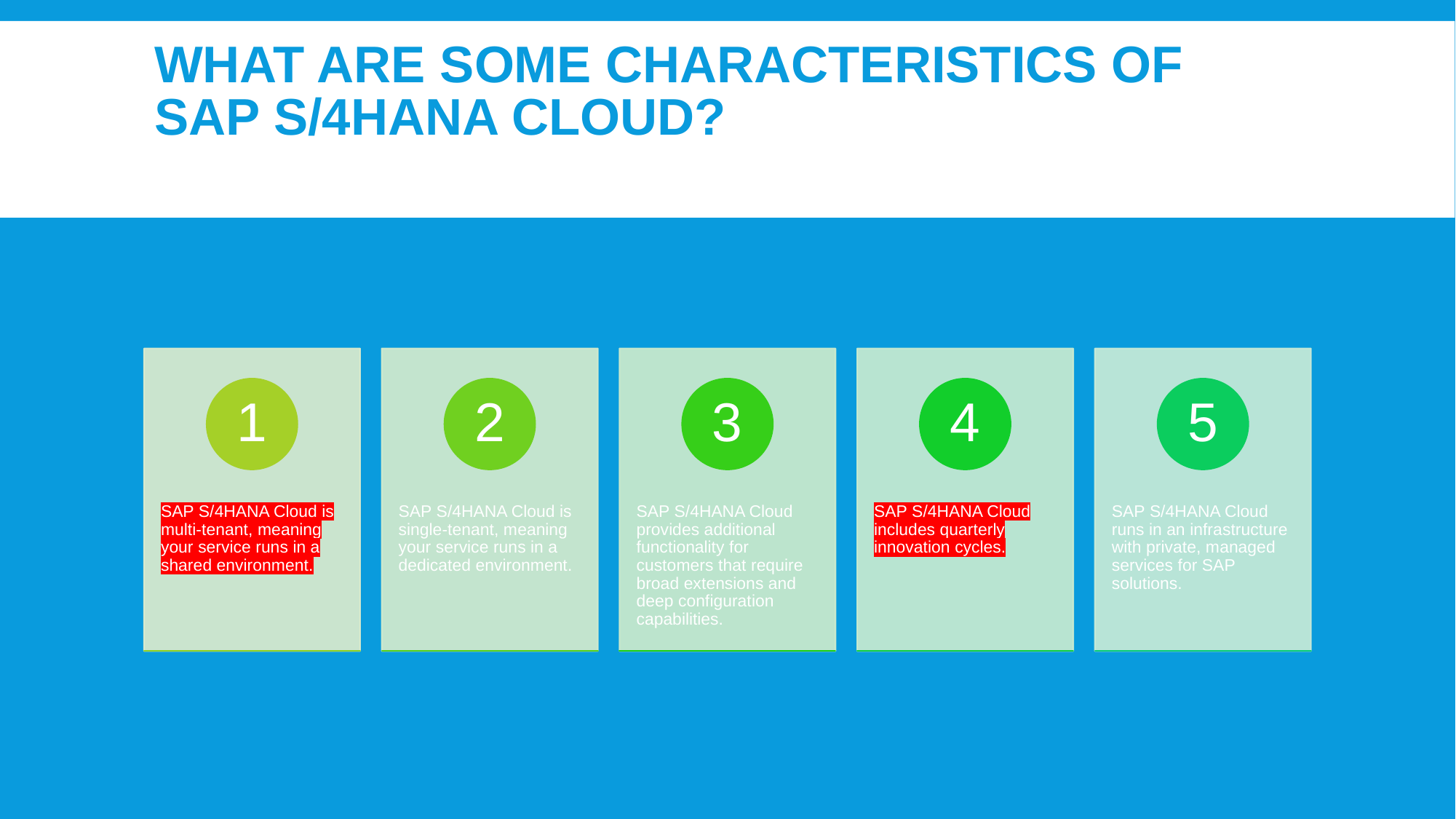

# What are some characteristics of SAP S/4HANA Cloud?
SAP S/4HANA Cloud is multi-tenant, meaning your service runs in a shared environment.
1
SAP S/4HANA Cloud is single-tenant, meaning your service runs in a dedicated environment.
2
SAP S/4HANA Cloud provides additional functionality for customers that require broad extensions and deep configuration capabilities.
3
SAP S/4HANA Cloud includes quarterly innovation cycles.
4
SAP S/4HANA Cloud runs in an infrastructure with private, managed services for SAP solutions.
5